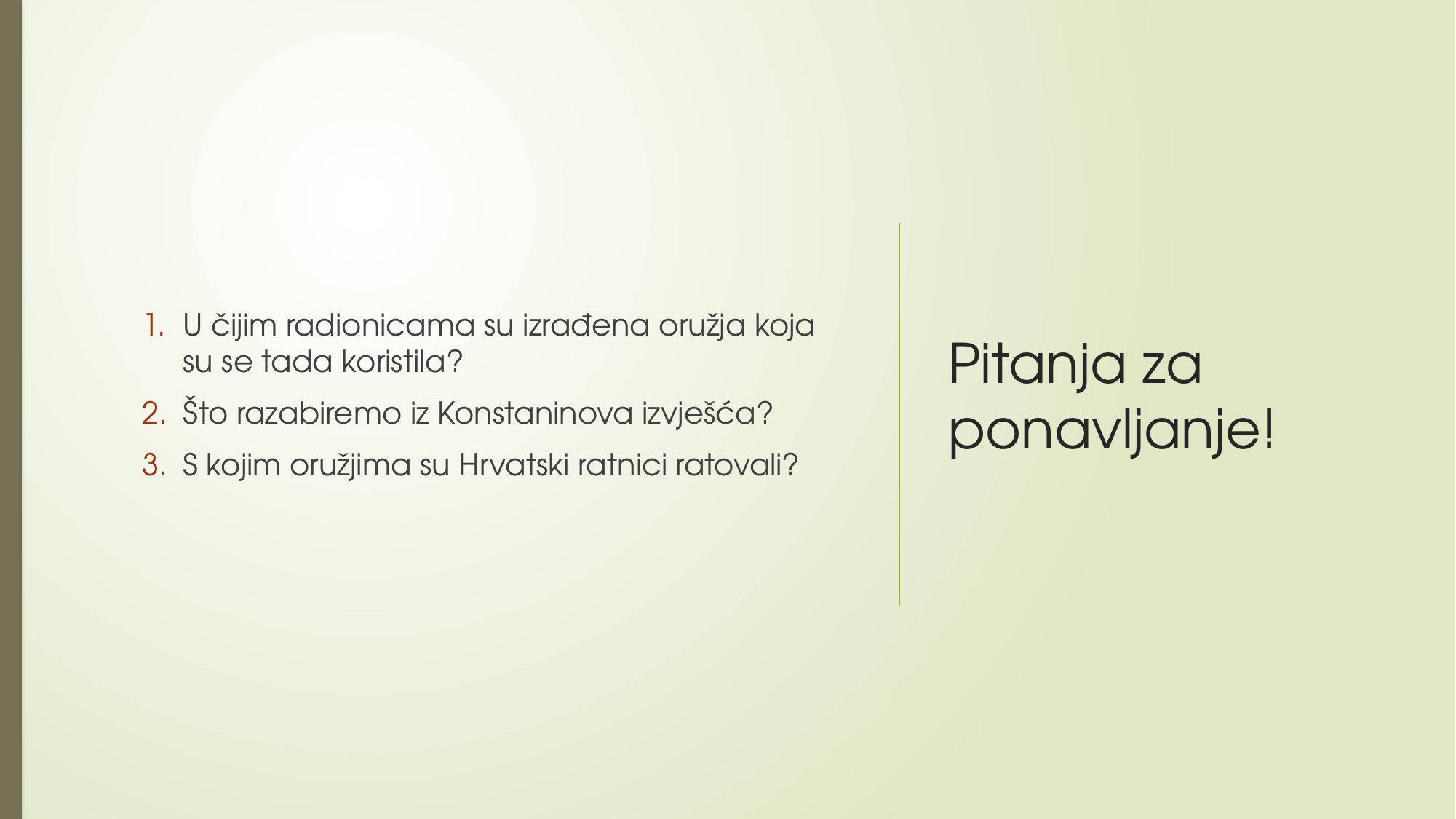

U čijim radionicama su izrađena oružja koja su se tada koristila?
Što razabiremo iz Konstaninova izvješća?
S kojim oružjima su Hrvatski ratnici ratovali?
# Pitanja za ponavljanje!